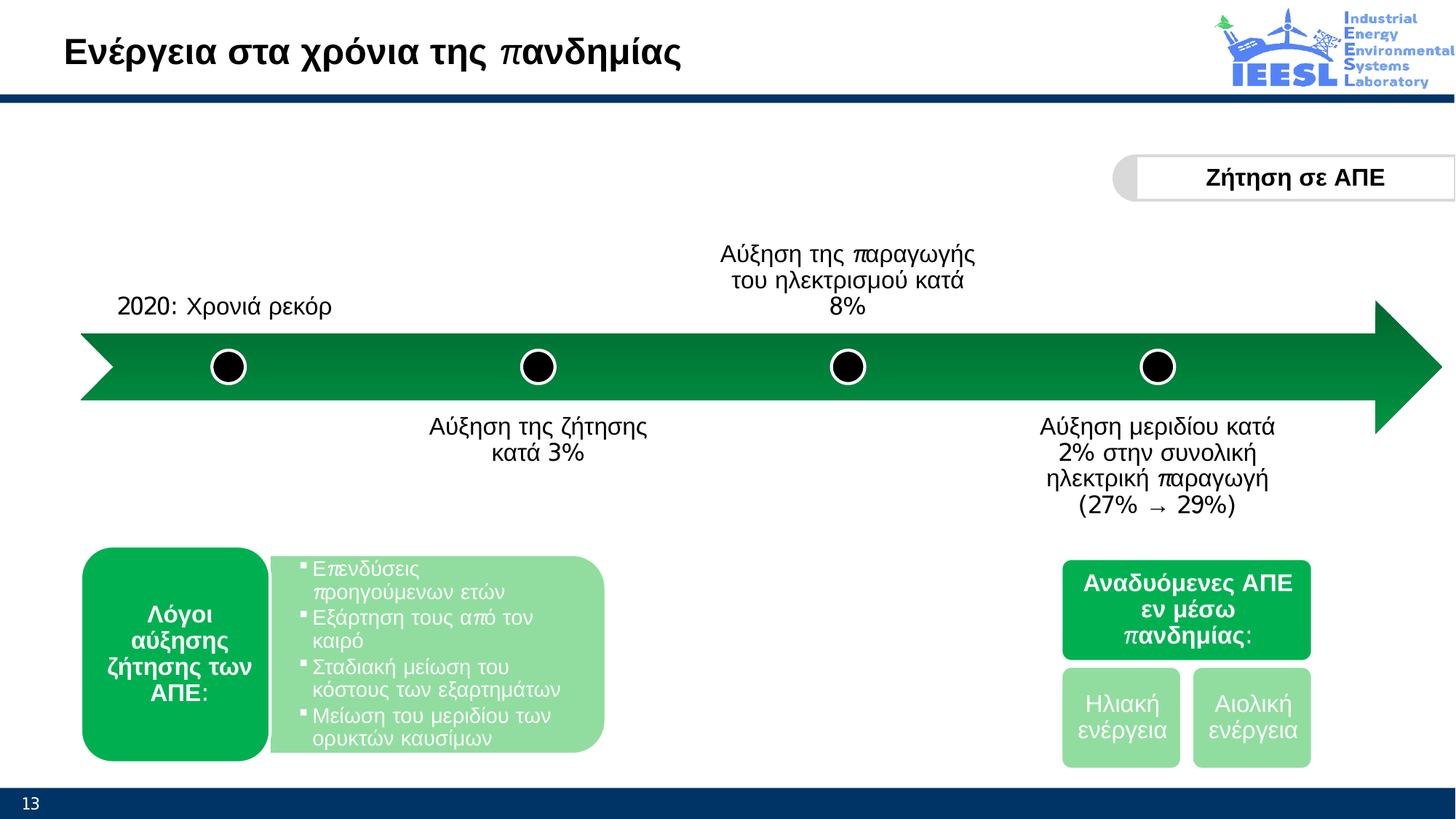

# Ενέργεια στα χρόνια της πανδημίας
Ζήτηση σε ΑΠΕ
2020: Χρονιά ρεκόρ
Αύξηση της ζήτησης κατά 3%
Αύξηση της παραγωγής του ηλεκτρισμού κατά 8%
Αύξηση μεριδίου κατά 2% στην συνολική ηλεκτρική παραγωγή (27% → 29%)
Επενδύσεις προηγούμενων ετών
Εξάρτηση τους από τον καιρό
Σταδιακή μείωση του κόστους των εξαρτημάτων
Μείωση του μεριδίου των ορυκτών καυσίμων
Λόγοι αύξησης ζήτησης των ΑΠΕ:
Αναδυόμενες ΑΠΕ εν μέσω πανδημίας:
Ηλιακή ενέργεια
Αιολική ενέργεια
13